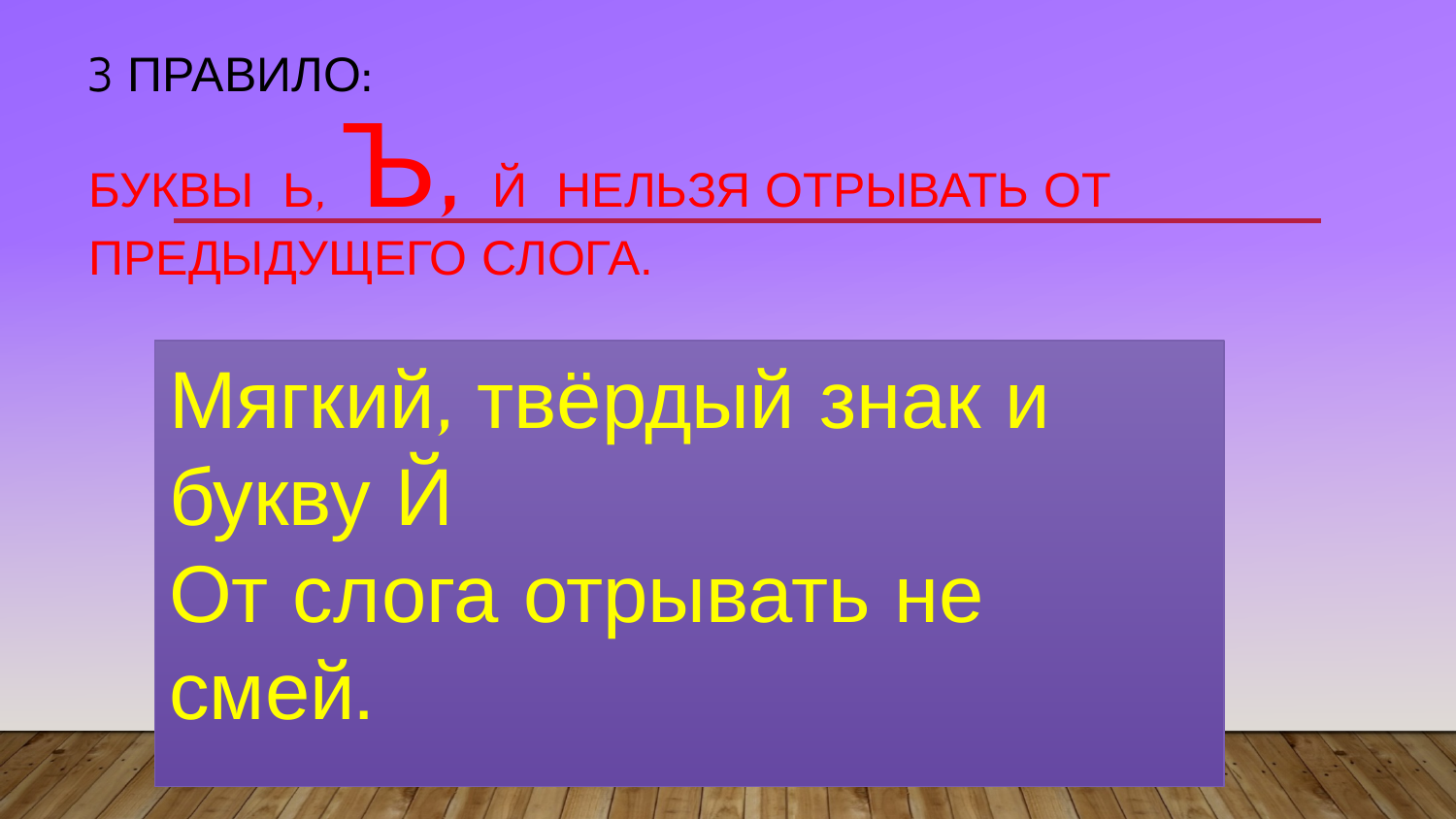

# 3 правило: Буквы  Ь, ъ, Й  нельзя отрывать от предыдущего слога.
Мягкий, твёрдый знак и букву Й
От слога отрывать не смей.